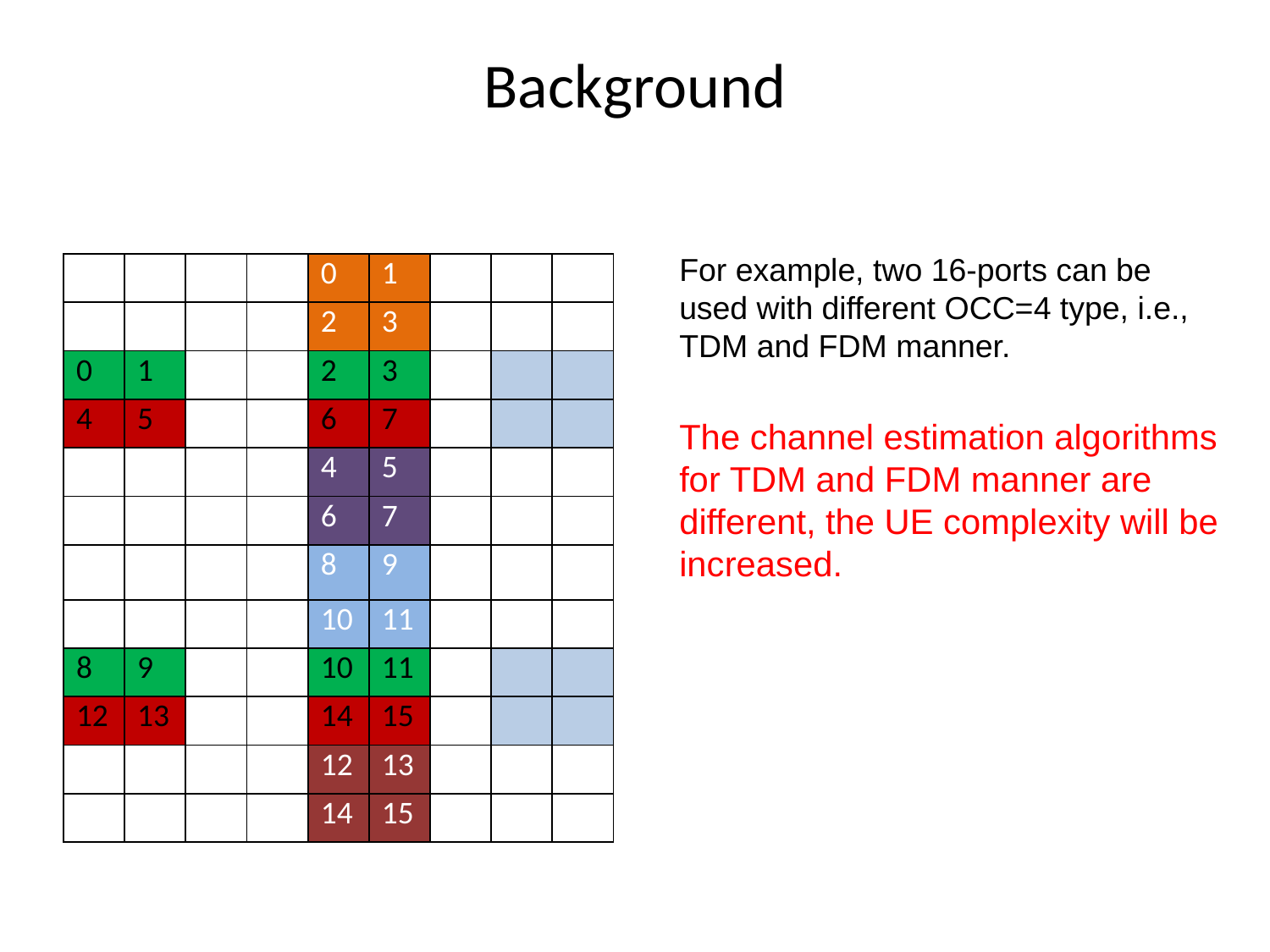

# Background
For example, two 16-ports can be used with different OCC=4 type, i.e., TDM and FDM manner.

The channel estimation algorithms for TDM and FDM manner are different, the UE complexity will be increased.

|  |  |  |  | 0 | 1 |  |  |  |
| --- | --- | --- | --- | --- | --- | --- | --- | --- |
|  |  |  |  | 2 | 3 |  |  |  |
| 0 | 1 |  |  | 2 | 3 |  |  |  |
| 4 | 5 |  |  | 6 | 7 |  |  |  |
|  |  |  |  | 4 | 5 |  |  |  |
|  |  |  |  | 6 | 7 |  |  |  |
|  |  |  |  | 8 | 9 |  |  |  |
|  |  |  |  | 10 | 11 |  |  |  |
| 8 | 9 |  |  | 10 | 11 |  |  |  |
| 12 | 13 |  |  | 14 | 15 |  |  |  |
|  |  |  |  | 12 | 13 |  |  |  |
|  |  |  |  | 14 | 15 |  |  |  |